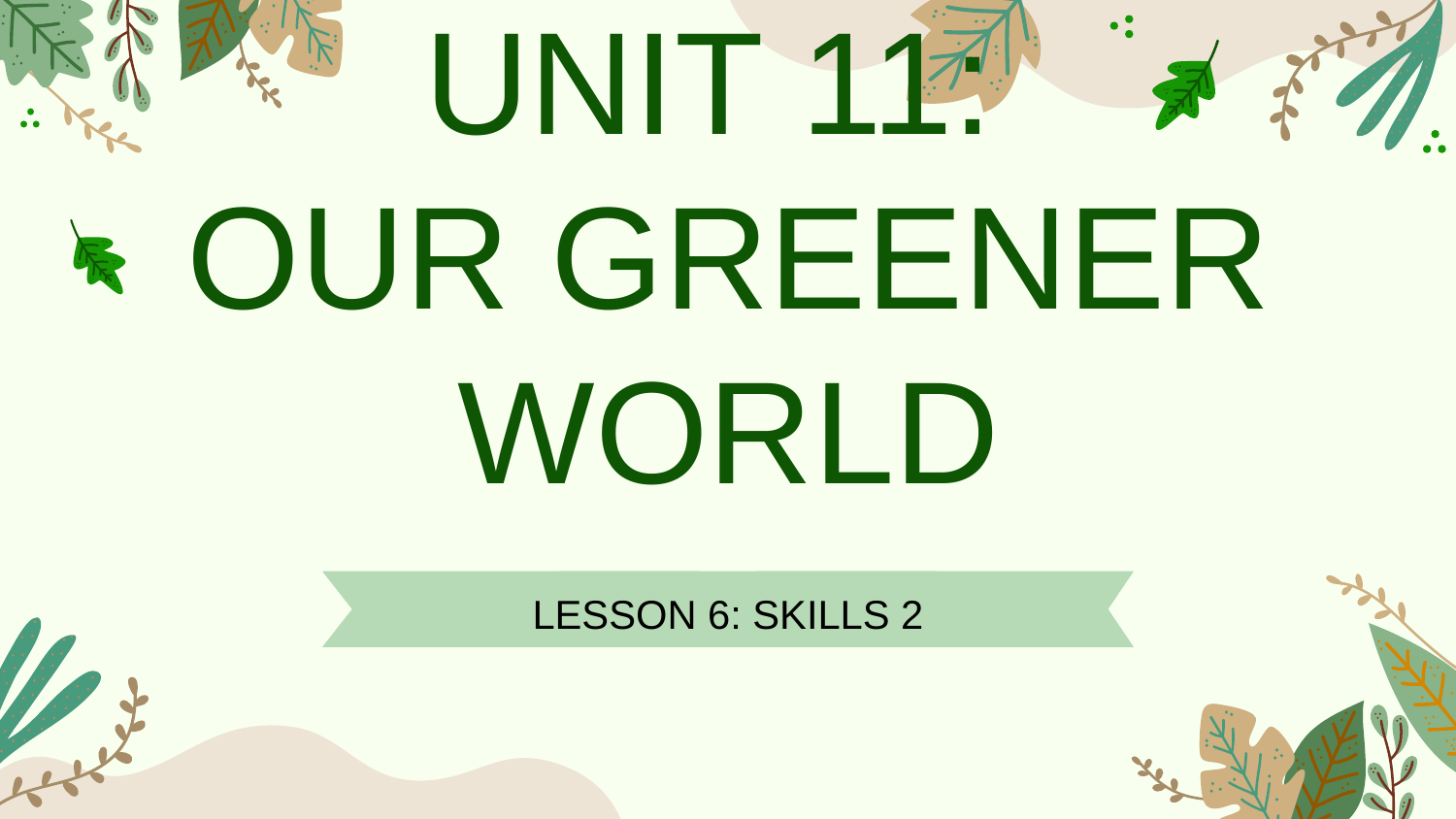

# UNIT 11: OUR GREENER WORLD

LESSON 6: SKILLS 2